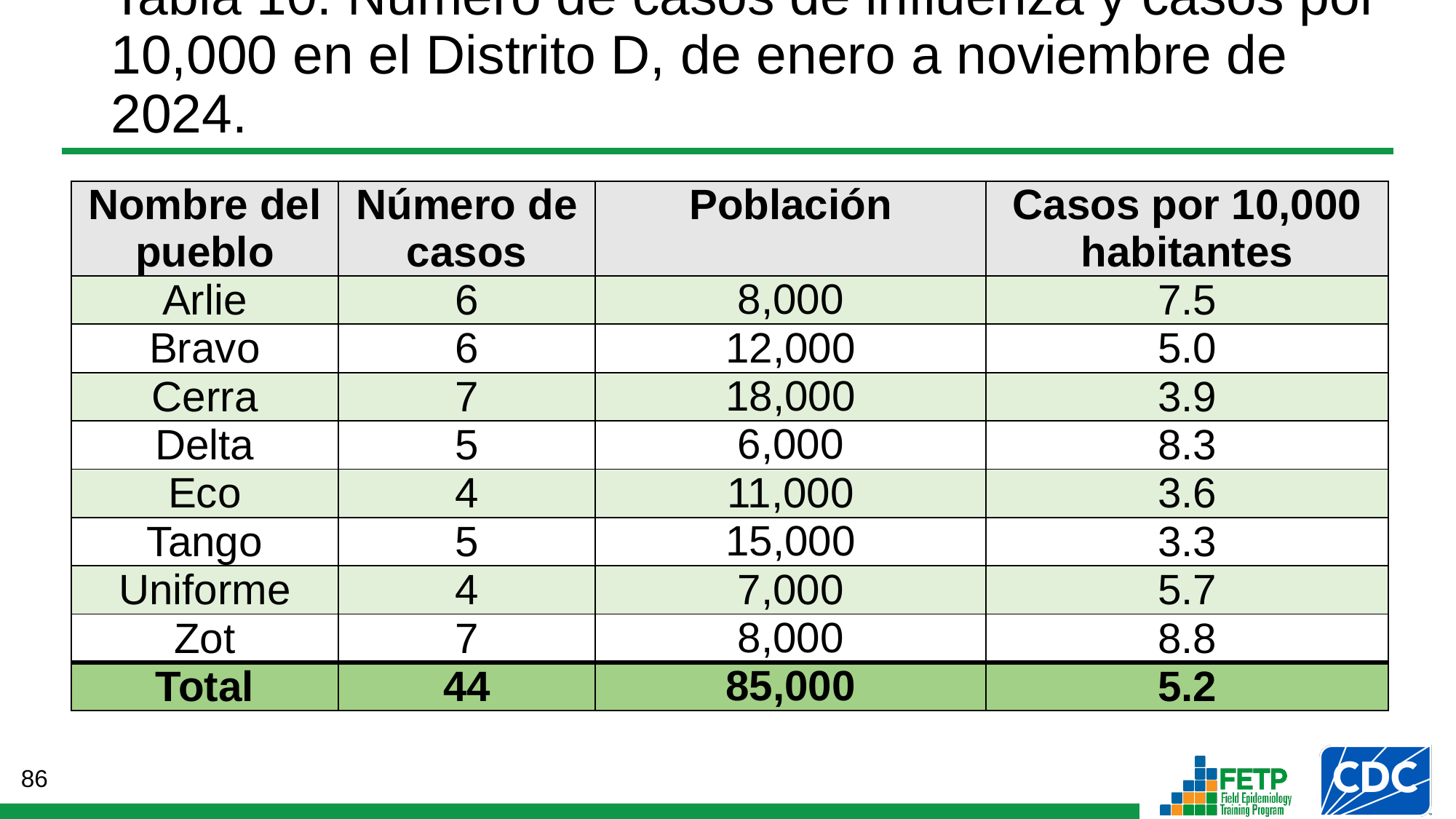

Tabla 10. Número de casos de influenza y casos por 10,000 en el Distrito D, de enero a noviembre de 2024.
| Nombre del pueblo | Número de casos | Población | Casos por 10,000 habitantes |
| --- | --- | --- | --- |
| Arlie | 6 | 8,000 | 7.5 |
| Bravo | 6 | 12,000 | 5.0 |
| Cerra | 7 | 18,000 | 3.9 |
| Delta | 5 | 6,000 | 8.3 |
| Eco | 4 | 11,000 | 3.6 |
| Tango | 5 | 15,000 | 3.3 |
| Uniforme | 4 | 7,000 | 5.7 |
| Zot | 7 | 8,000 | 8.8 |
| Total | 44 | 85,000 | 5.2 |